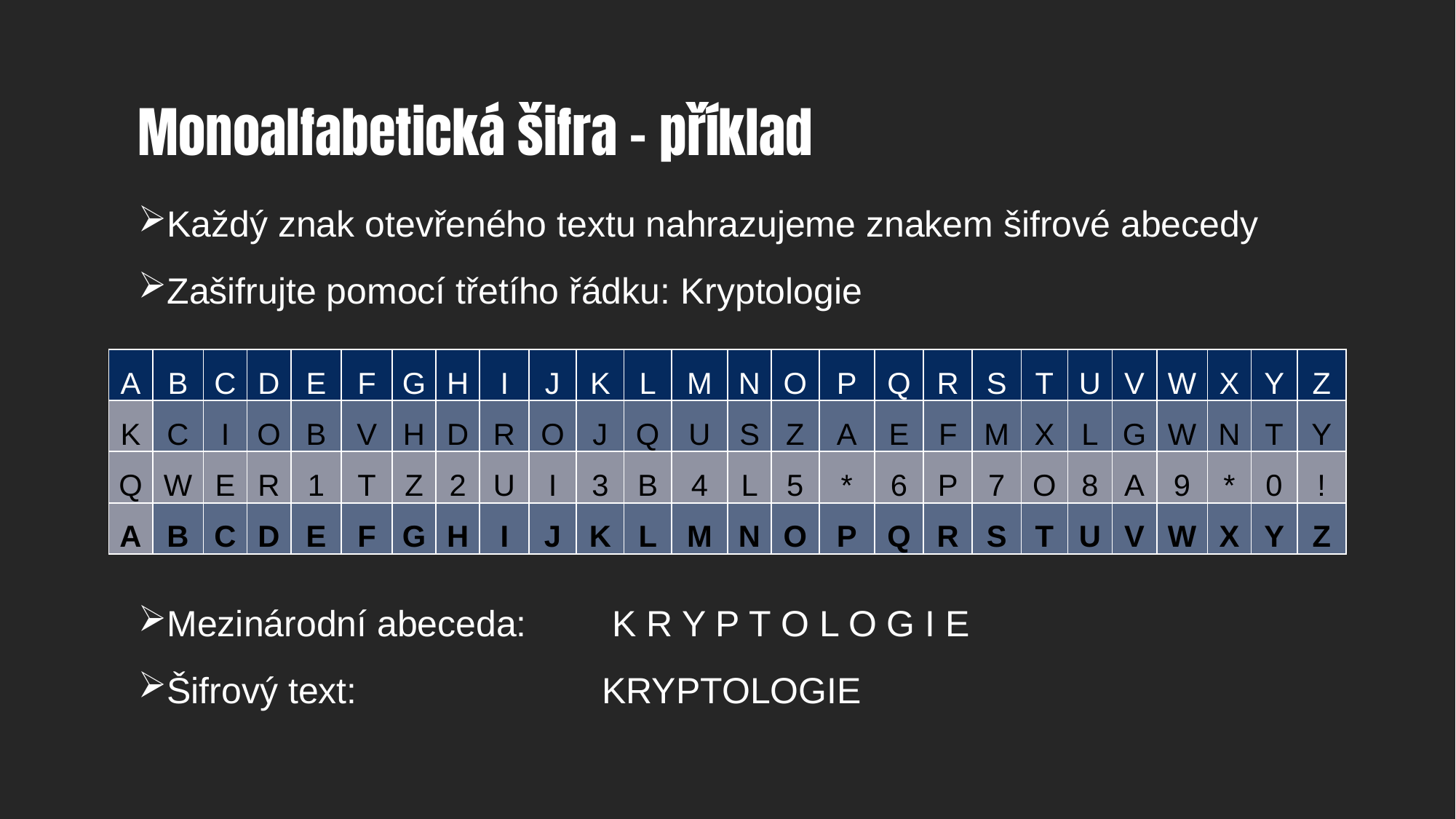

# Monoalfabetická šifra - příklad
Každý znak otevřeného textu nahrazujeme znakem šifrové abecedy
Zašifrujte pomocí třetího řádku: Kryptologie

Mezinárodní abeceda:	 K R Y P T O L O G I E
Šifrový text:			KRYPTOLOGIE
| A | B | C | D | E | F | G | H | I | J | K | L | M | N | O | P | Q | R | S | T | U | V | W | X | Y | Z |
| --- | --- | --- | --- | --- | --- | --- | --- | --- | --- | --- | --- | --- | --- | --- | --- | --- | --- | --- | --- | --- | --- | --- | --- | --- | --- |
| K | C | I | O | B | V | H | D | R | O | J | Q | U | S | Z | A | E | F | M | X | L | G | W | N | T | Y |
| Q | W | E | R | 1 | T | Z | 2 | U | I | 3 | B | 4 | L | 5 | \* | 6 | P | 7 | O | 8 | A | 9 | \* | 0 | ! |
| A | B | C | D | E | F | G | H | I | J | K | L | M | N | O | P | Q | R | S | T | U | V | W | X | Y | Z |